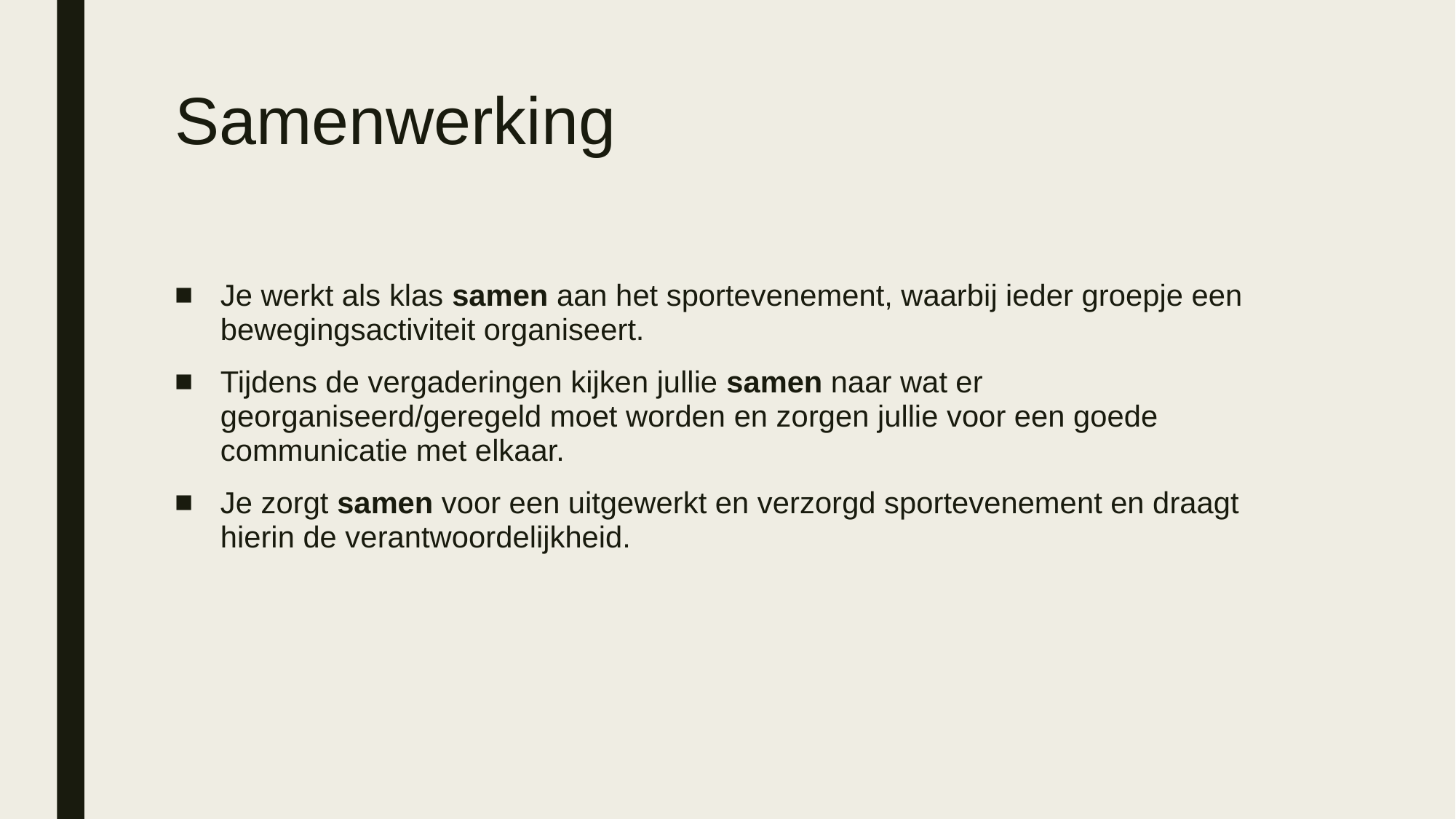

# Samenwerking
Je werkt als klas samen aan het sportevenement, waarbij ieder groepje een bewegingsactiviteit organiseert.
Tijdens de vergaderingen kijken jullie samen naar wat er georganiseerd/geregeld moet worden en zorgen jullie voor een goede communicatie met elkaar.
Je zorgt samen voor een uitgewerkt en verzorgd sportevenement en draagt hierin de verantwoordelijkheid.